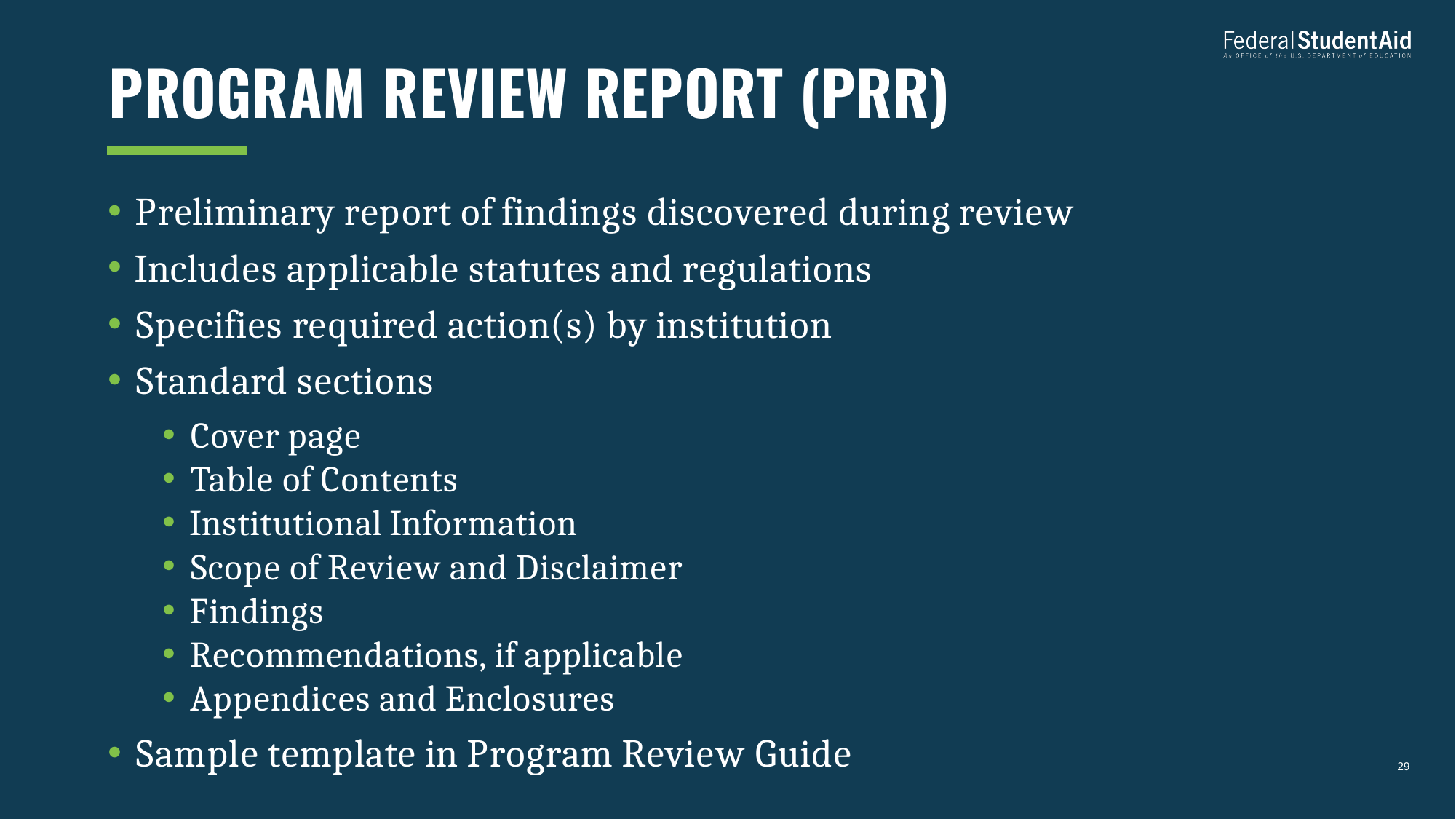

# Program review report (prr)
Preliminary report of findings discovered during review
Includes applicable statutes and regulations
Specifies required action(s) by institution
Standard sections
Cover page
Table of Contents
Institutional Information
Scope of Review and Disclaimer
Findings
Recommendations, if applicable
Appendices and Enclosures
Sample template in Program Review Guide

29